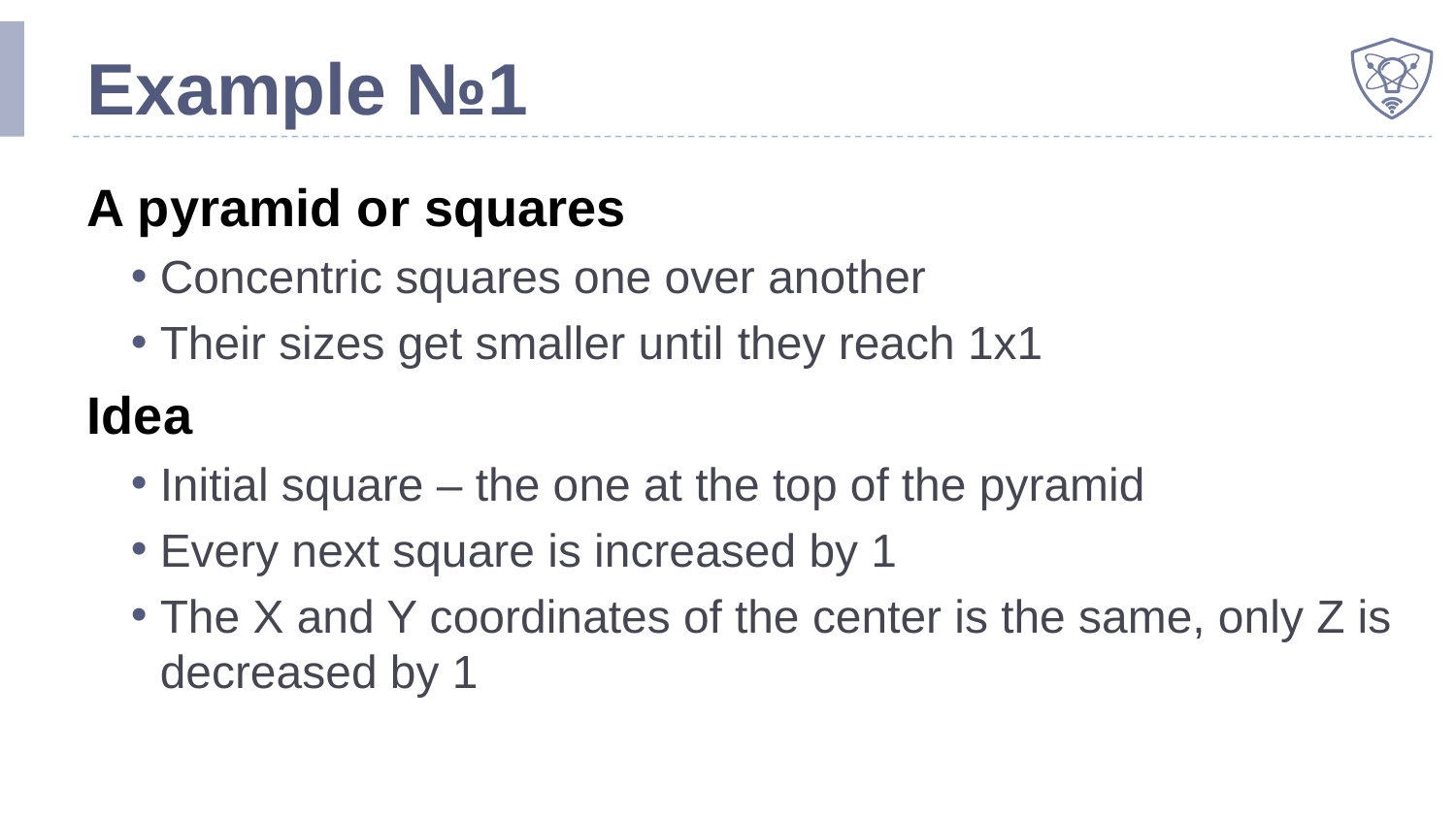

# Example №1
A pyramid or squares
Concentric squares one over another
Their sizes get smaller until they reach 1x1
Idea
Initial square – the one at the top of the pyramid
Every next square is increased by 1
The X and Y coordinates of the center is the same, only Z is decreased by 1